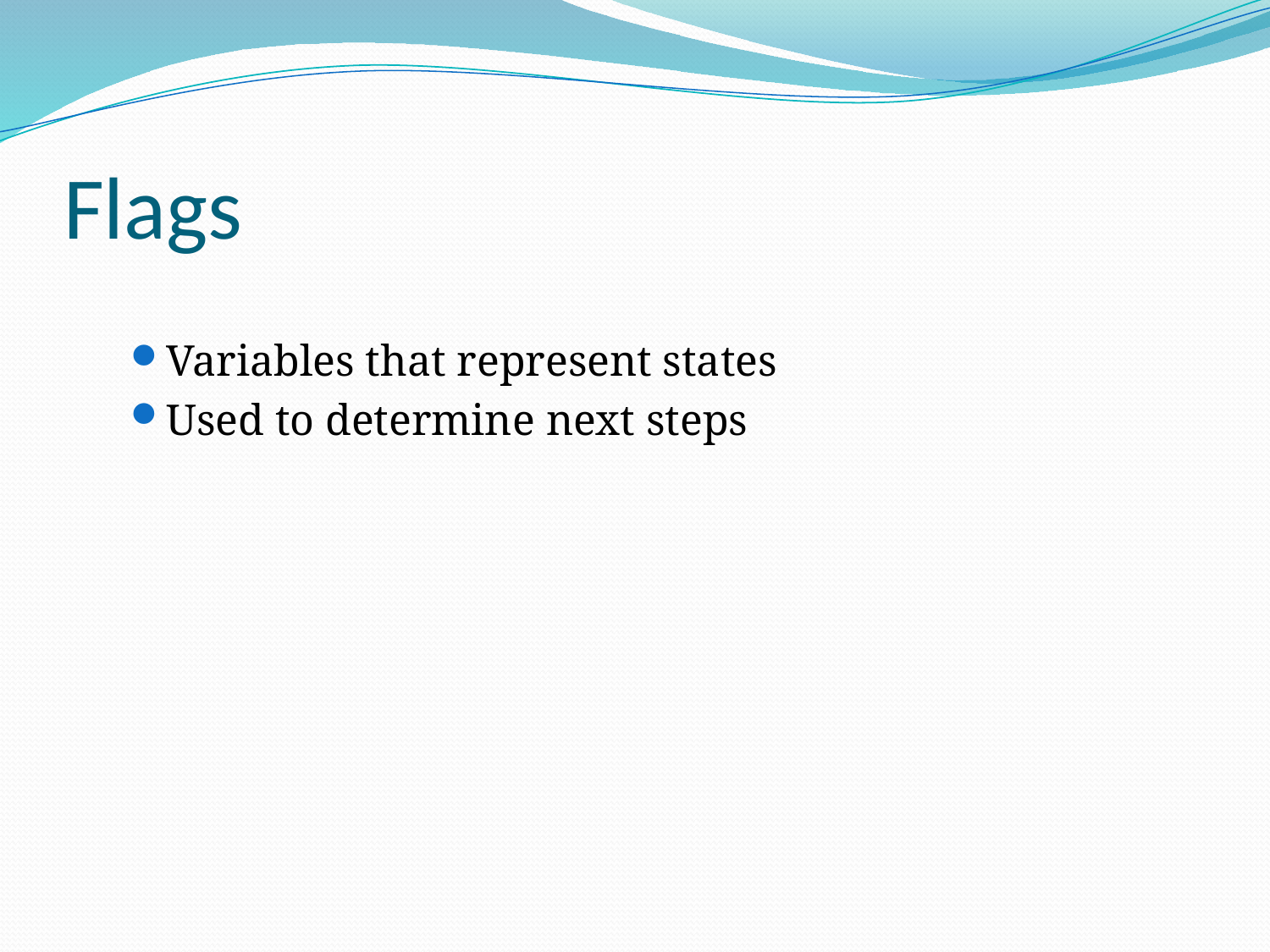

# Flags

Variables that represent states
Used to determine next steps